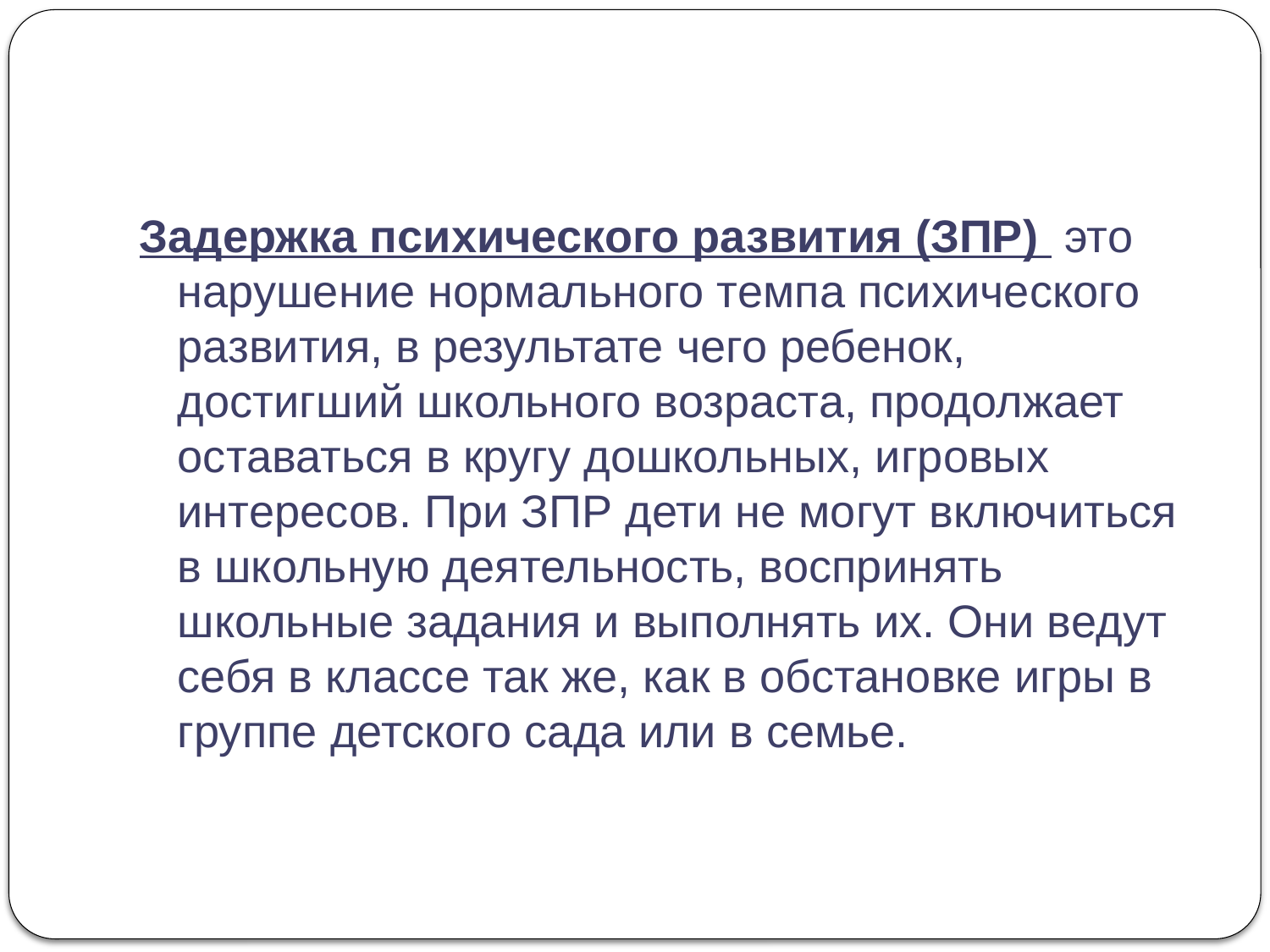

#
Задержка психического развития (ЗПР) ­ это нарушение нормального темпа психического развития, в результате чего ребенок, достигший школьного возраста, продолжает оставаться в кругу дошкольных, игровых интересов. При ЗПР дети не могут включиться в школьную деятельность, воспринять школьные задания и выполнять их. Они ведут себя в классе так же, как в обстановке игры в группе детского сада или в семье.